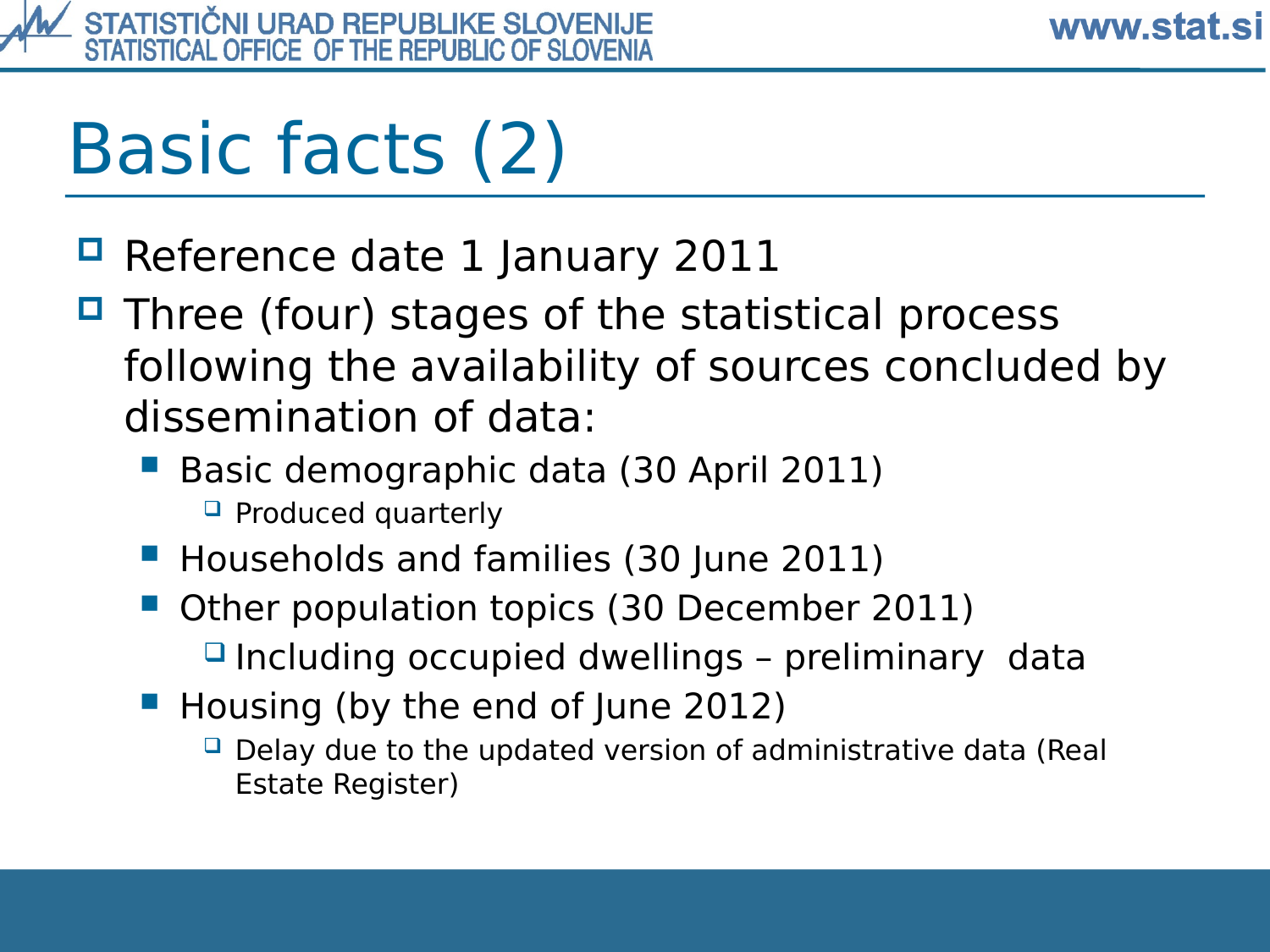

# Basic facts (2)
Reference date 1 January 2011
Three (four) stages of the statistical process following the availability of sources concluded by dissemination of data:
Basic demographic data (30 April 2011)
Produced quarterly
Households and families (30 June 2011)
Other population topics (30 December 2011)
Including occupied dwellings – preliminary  data
Housing (by the end of June 2012)
Delay due to the updated version of administrative data (Real Estate Register)